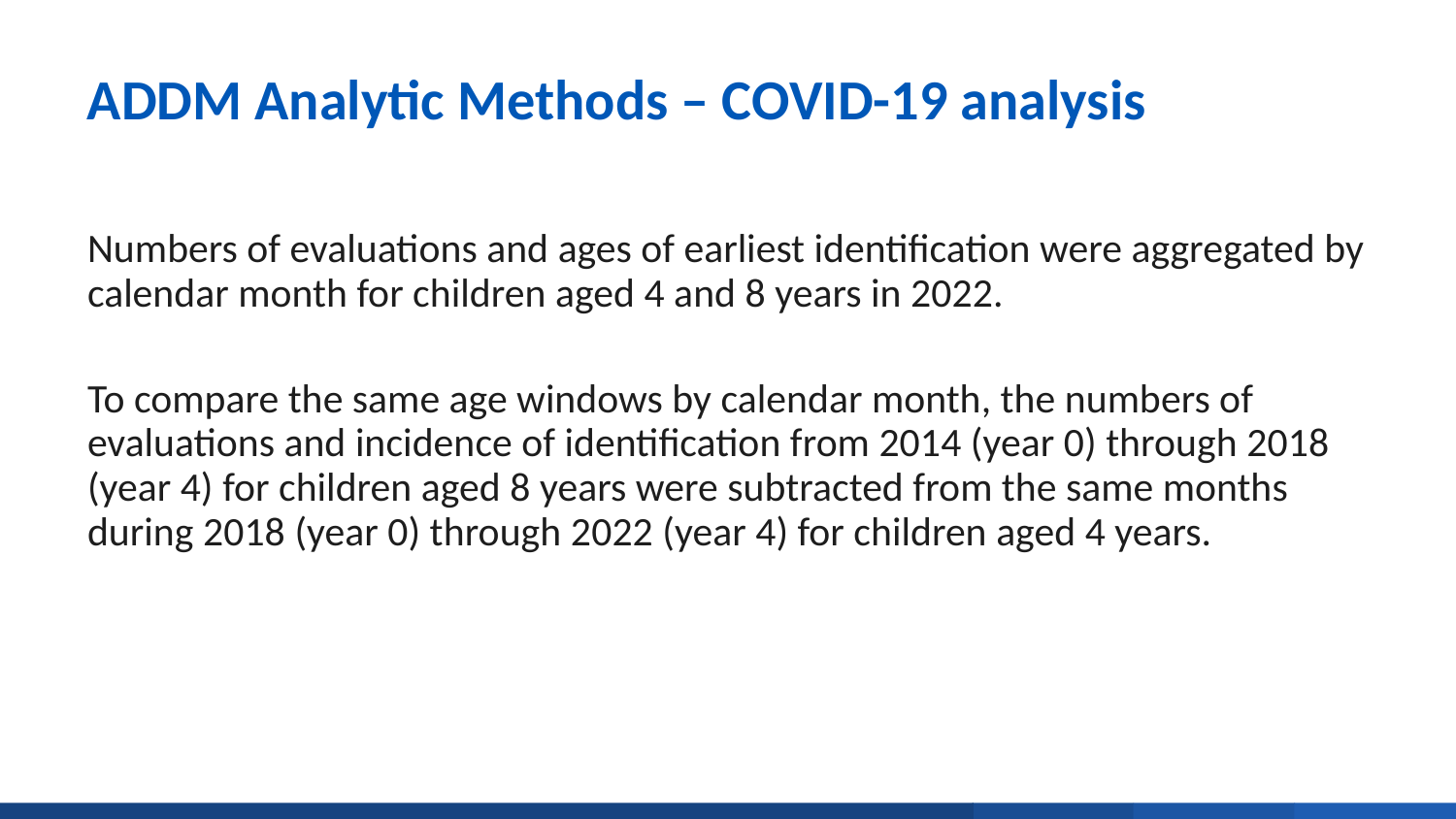

# ADDM Analytic Methods – COVID-19 analysis
Numbers of evaluations and ages of earliest identification were aggregated by calendar month for children aged 4 and 8 years in 2022.

To compare the same age windows by calendar month, the numbers of evaluations and incidence of identification from 2014 (year 0) through 2018 (year 4) for children aged 8 years were subtracted from the same months during 2018 (year 0) through 2022 (year 4) for children aged 4 years.